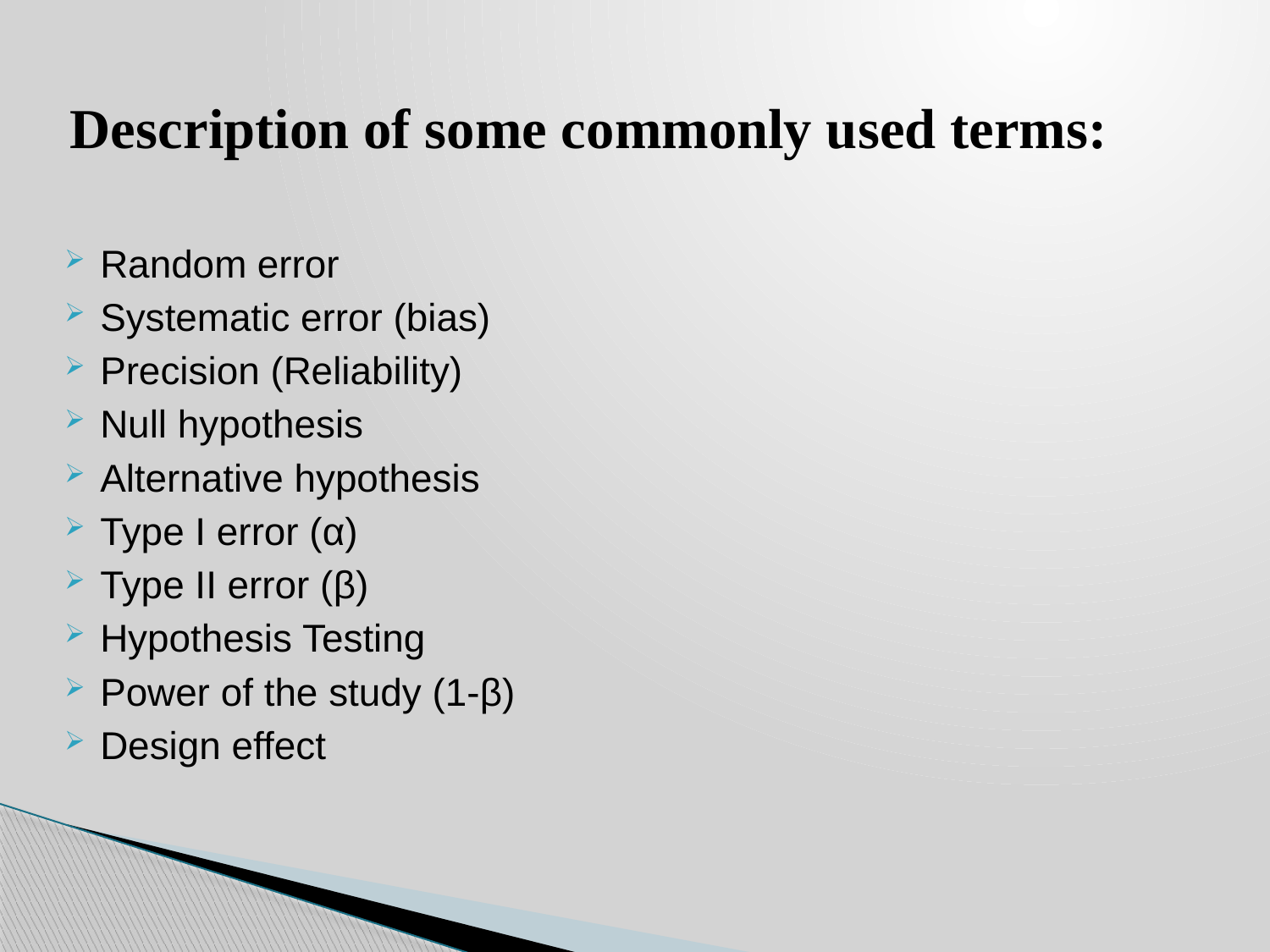

# Description of some commonly used terms:
Random error
Systematic error (bias)
Precision (Reliability)
Null hypothesis
Alternative hypothesis
Type I error (α)
Type II error (β)
Hypothesis Testing
Power of the study (1-β)
Design effect